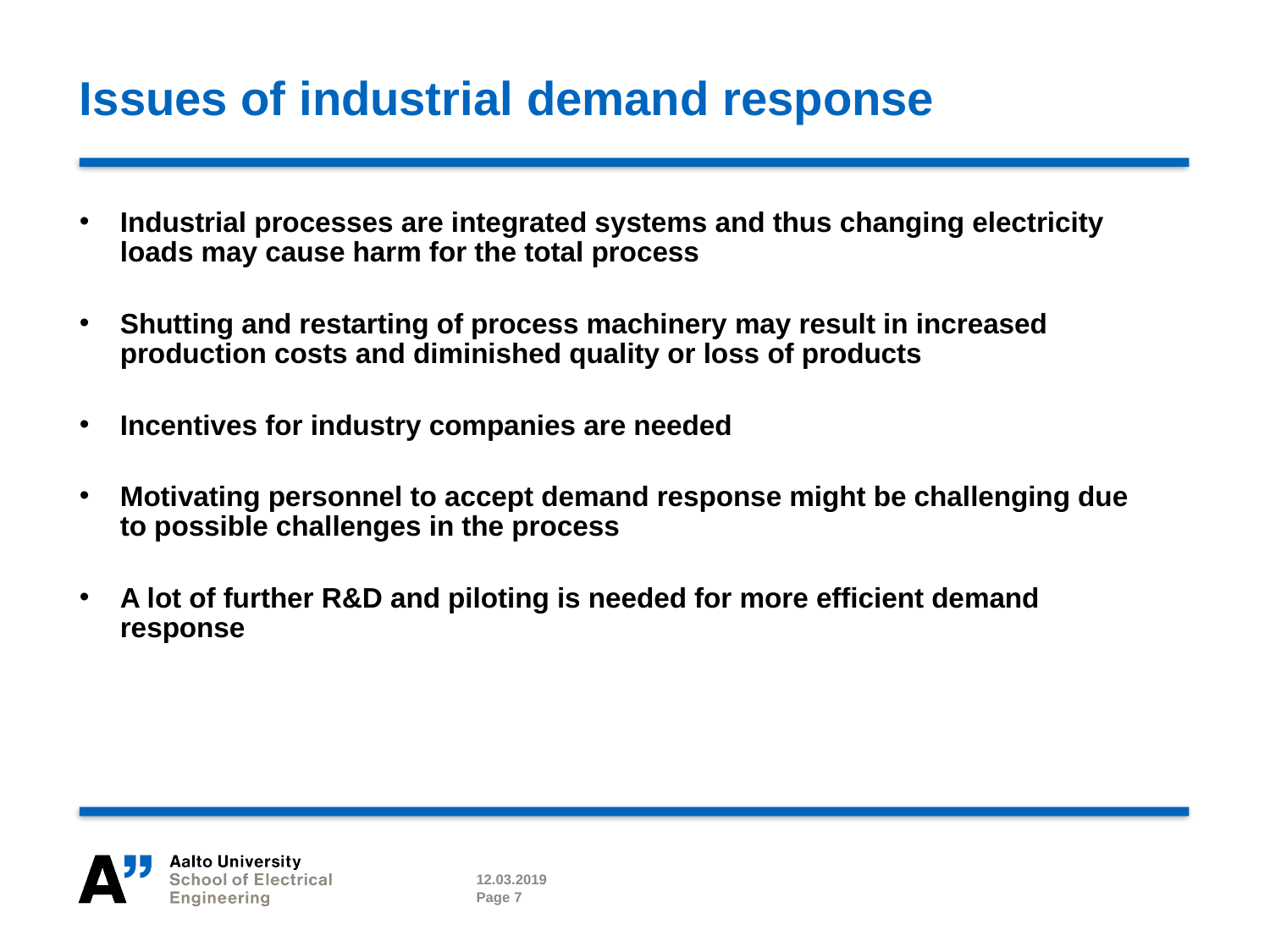

# Issues of industrial demand response
Industrial processes are integrated systems and thus changing electricity loads may cause harm for the total process

Shutting and restarting of process machinery may result in increased production costs and diminished quality or loss of products

Incentives for industry companies are needed

Motivating personnel to accept demand response might be challenging due to possible challenges in the process

A lot of further R&D and piloting is needed for more efficient demand response

12.03.2019
Page 7